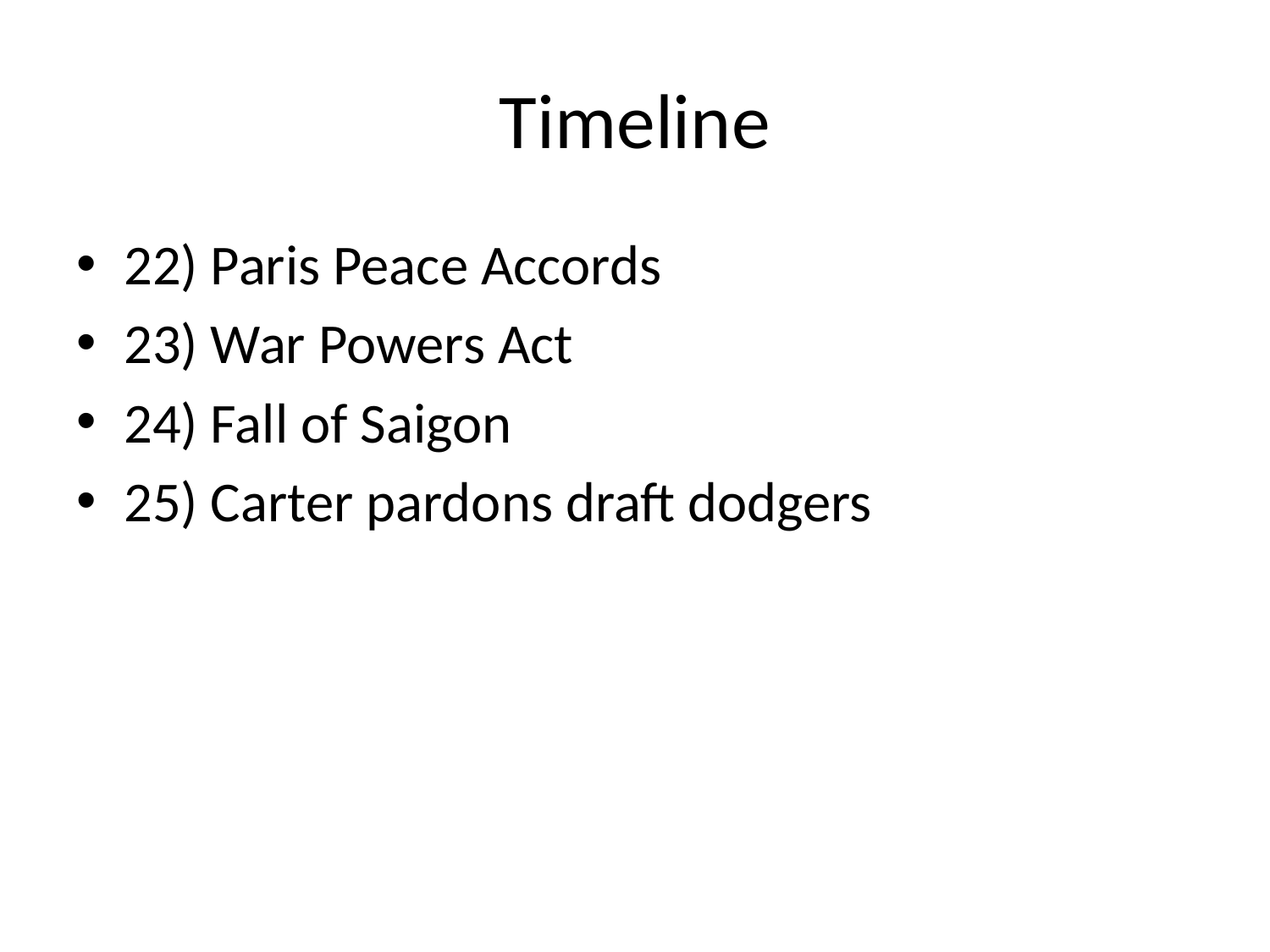

# Timeline
22) Paris Peace Accords
23) War Powers Act
24) Fall of Saigon
25) Carter pardons draft dodgers